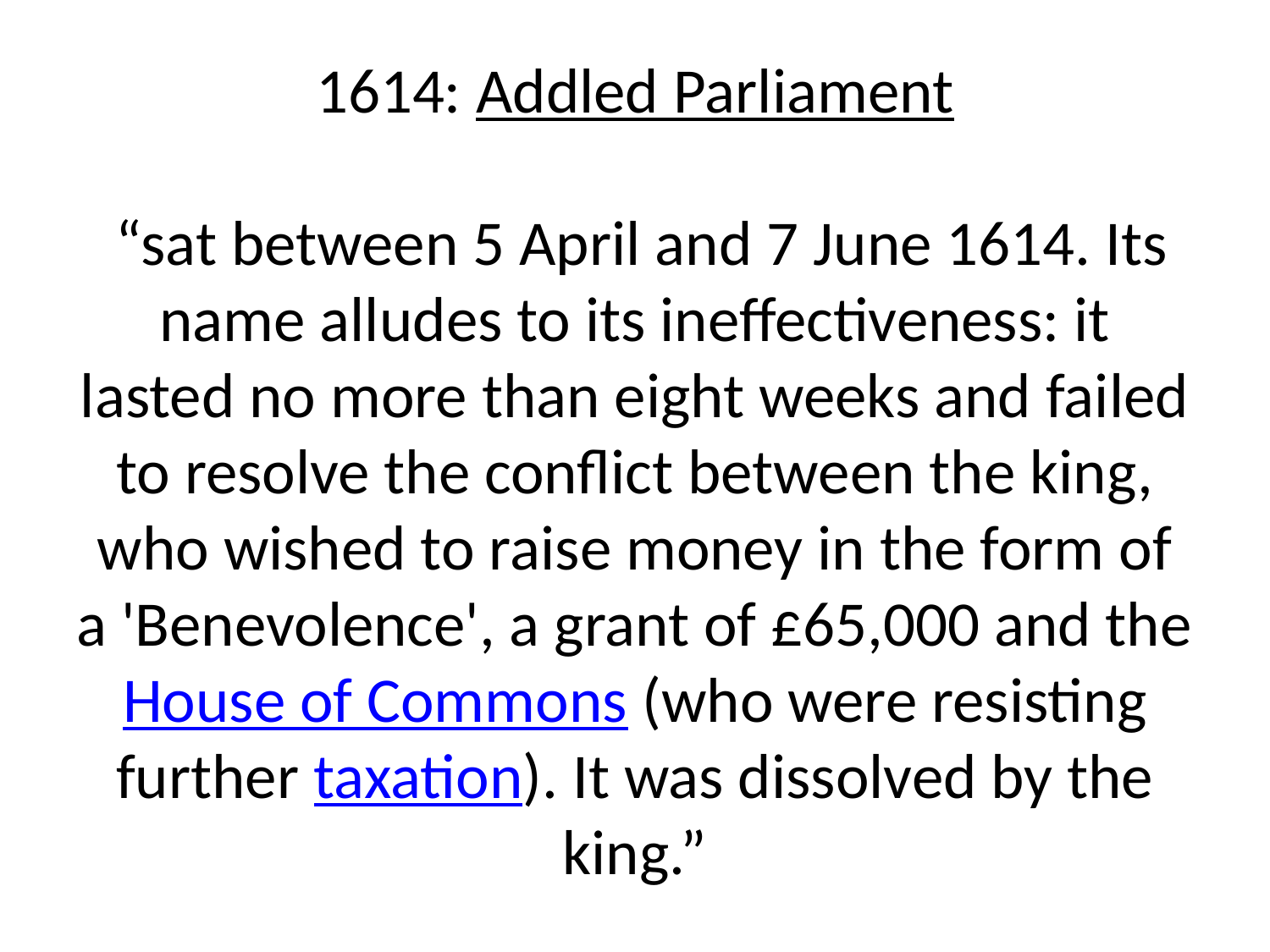

# 1614: Addled Parliament “sat between 5 April and 7 June 1614. Its name alludes to its ineffectiveness: it lasted no more than eight weeks and failed to resolve the conflict between the king, who wished to raise money in the form of a 'Benevolence', a grant of £65,000 and the House of Commons (who were resisting further taxation). It was dissolved by the king.”